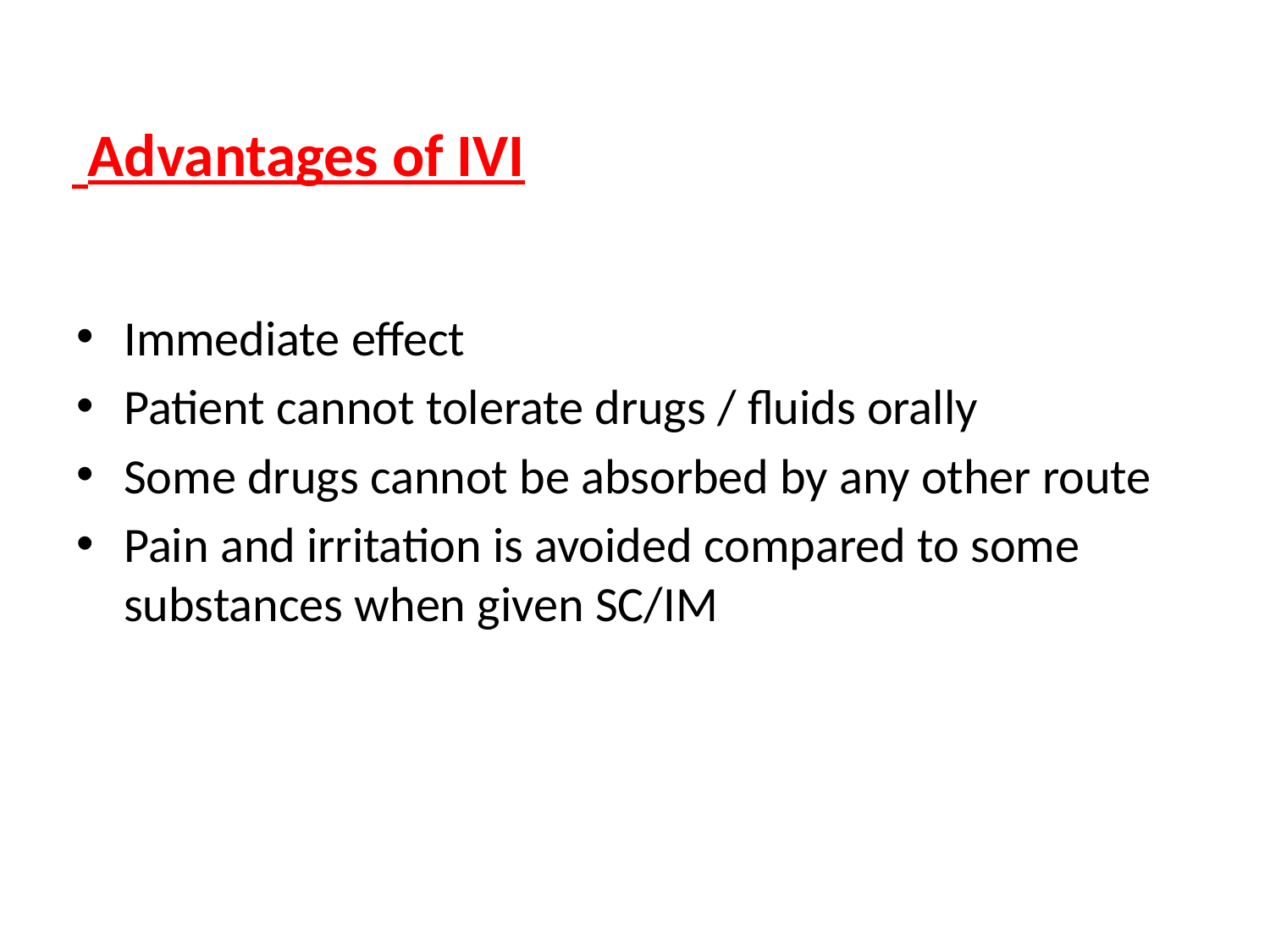

# Advantages of IVI

Immediate effect
Patient cannot tolerate drugs / fluids orally
Some drugs cannot be absorbed by any other route
Pain and irritation is avoided compared to some substances when given SC/IM